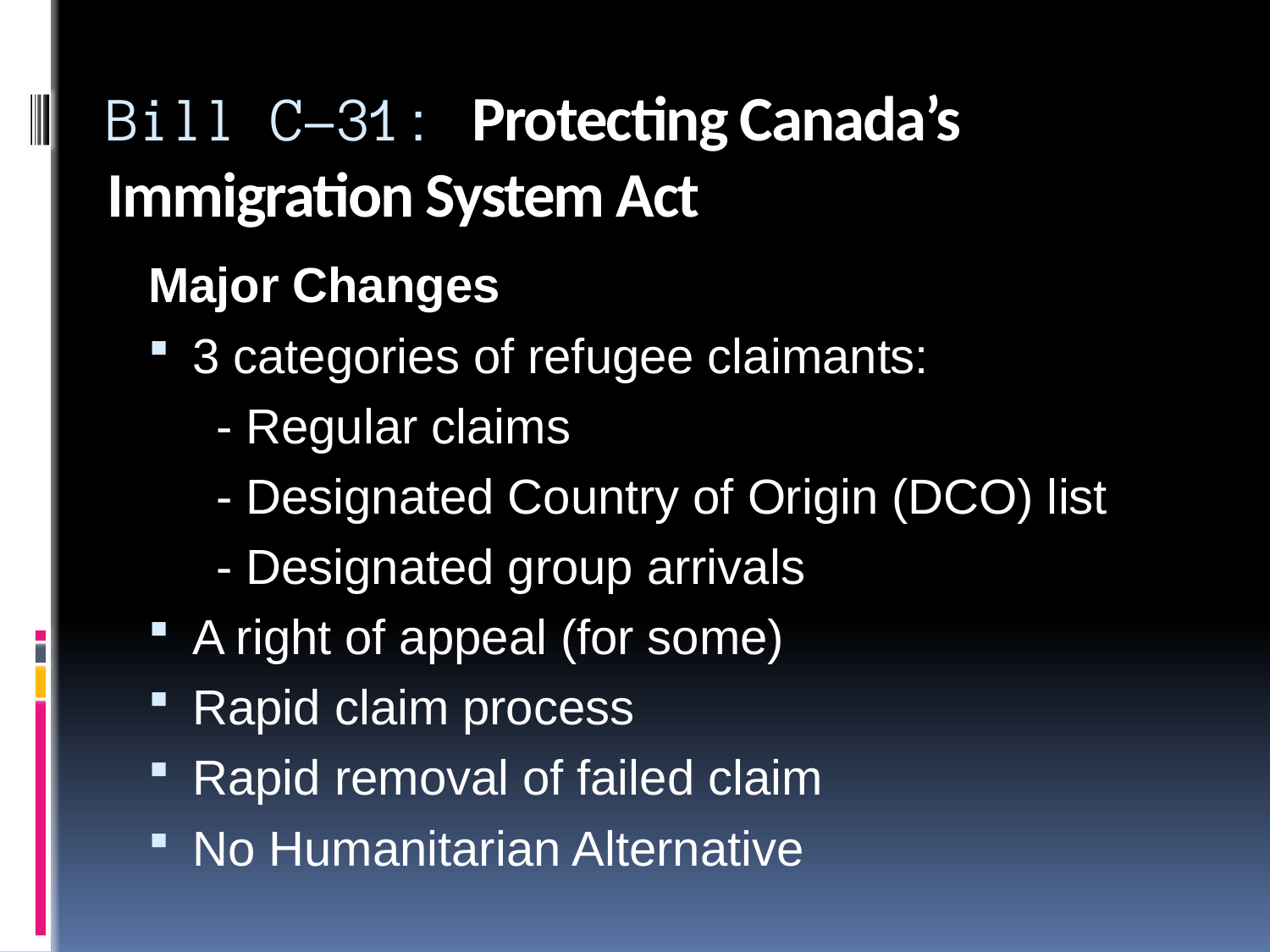

# Bill C-31: Protecting Canada’s Immigration System Act
Major Changes
3 categories of refugee claimants:
     - Regular claims
     - Designated Country of Origin (DCO) list
     - Designated group arrivals
A right of appeal (for some)
Rapid claim process
Rapid removal of failed claim
No Humanitarian Alternative